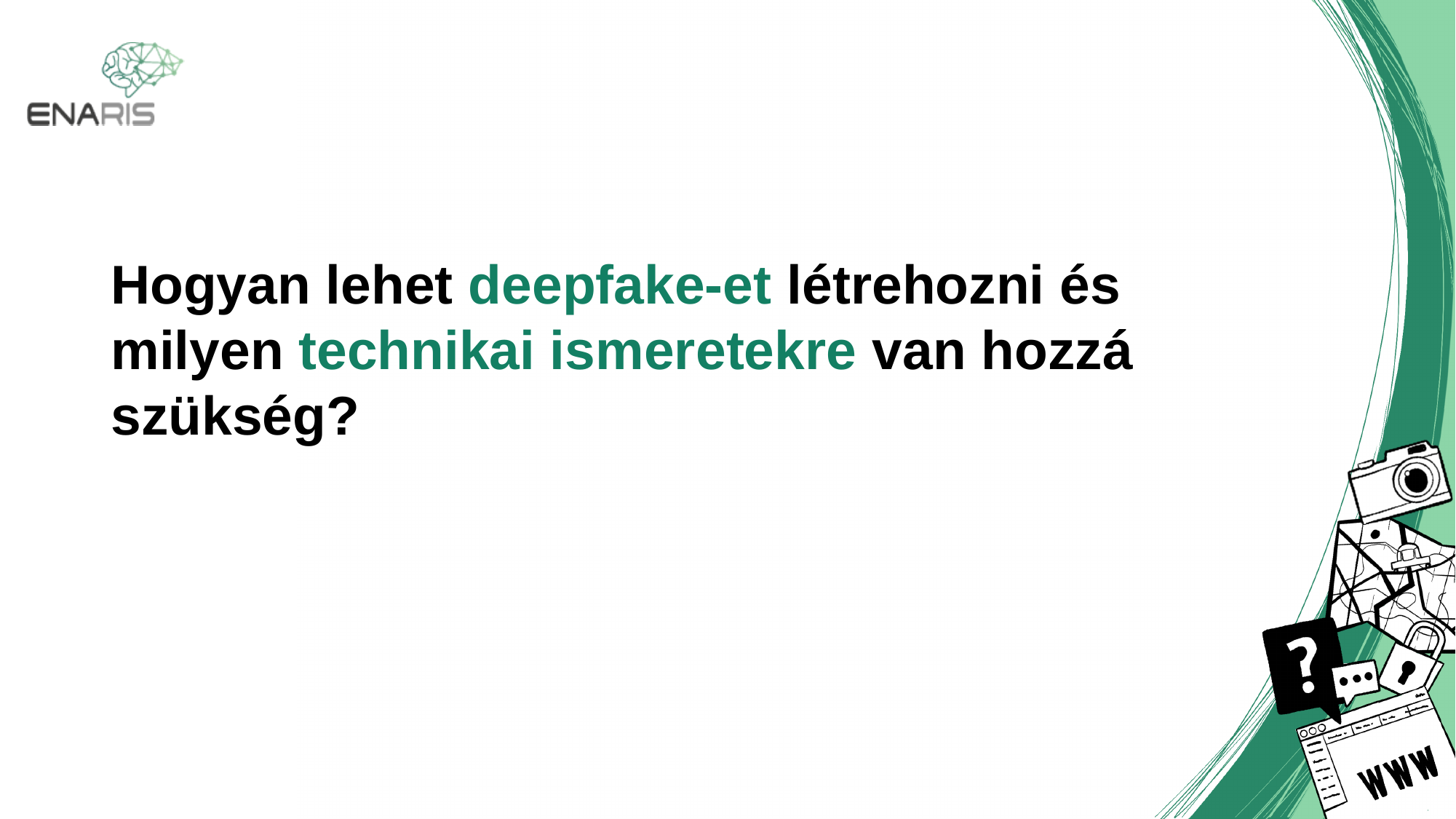

# Hogyan lehet deepfake-et létrehozni és milyen technikai ismeretekre van hozzá szükség?